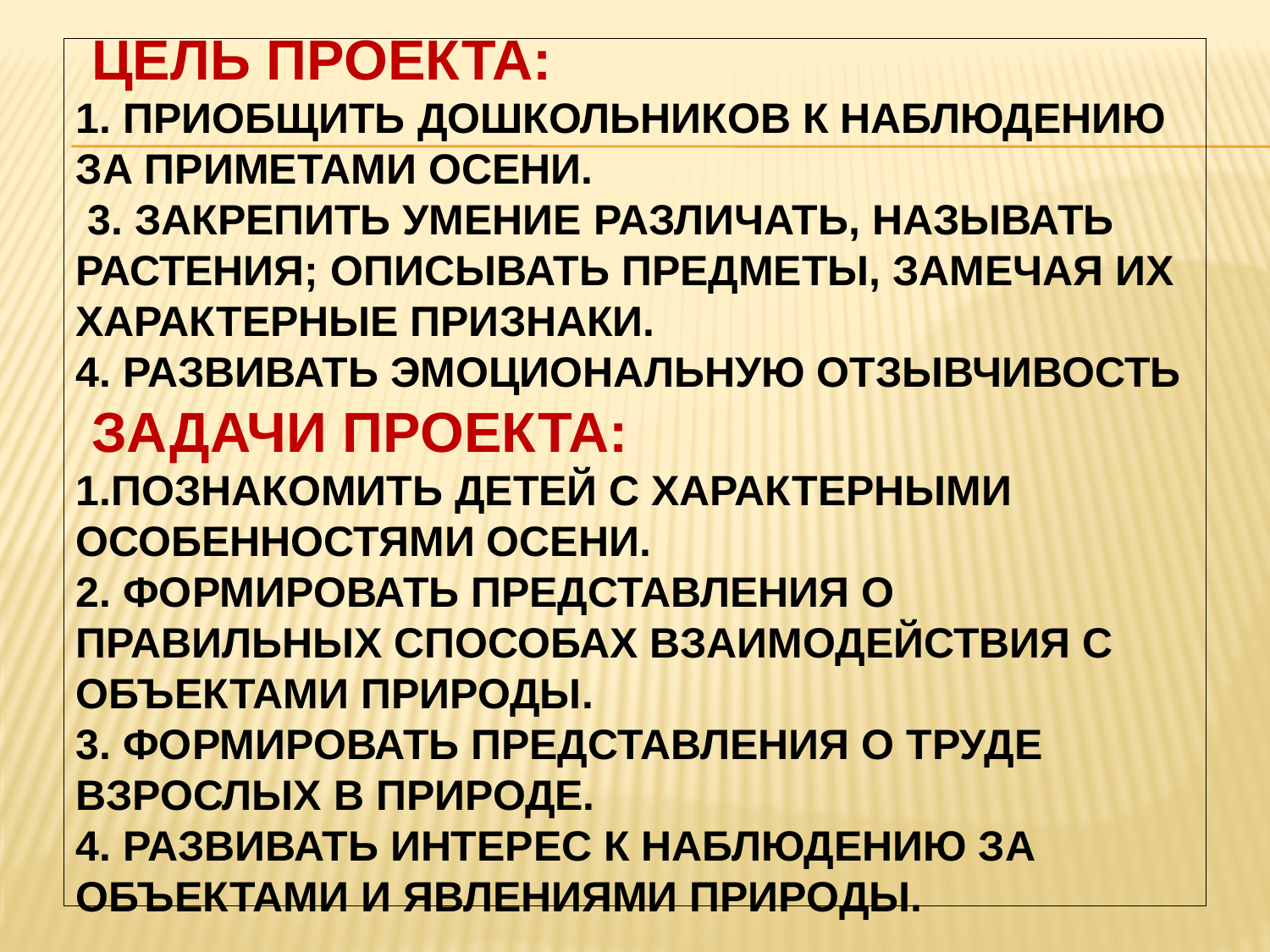

# Цель проекта: 1. Приобщить дошкольников к наблюдению за приметами осени.  3. Закрепить умение различать, называть растения; описывать предметы, замечая их характерные признаки.  4. Развивать эмоциональную отзывчивость Задачи проекта: 1.Познакомить детей с характерными особенностями осени. 2. Формировать представления о правильных способах взаимодействия с объектами природы. 3. Формировать представления о труде взрослых в природе. 4. Развивать интерес к наблюдению за объектами и явлениями природы.